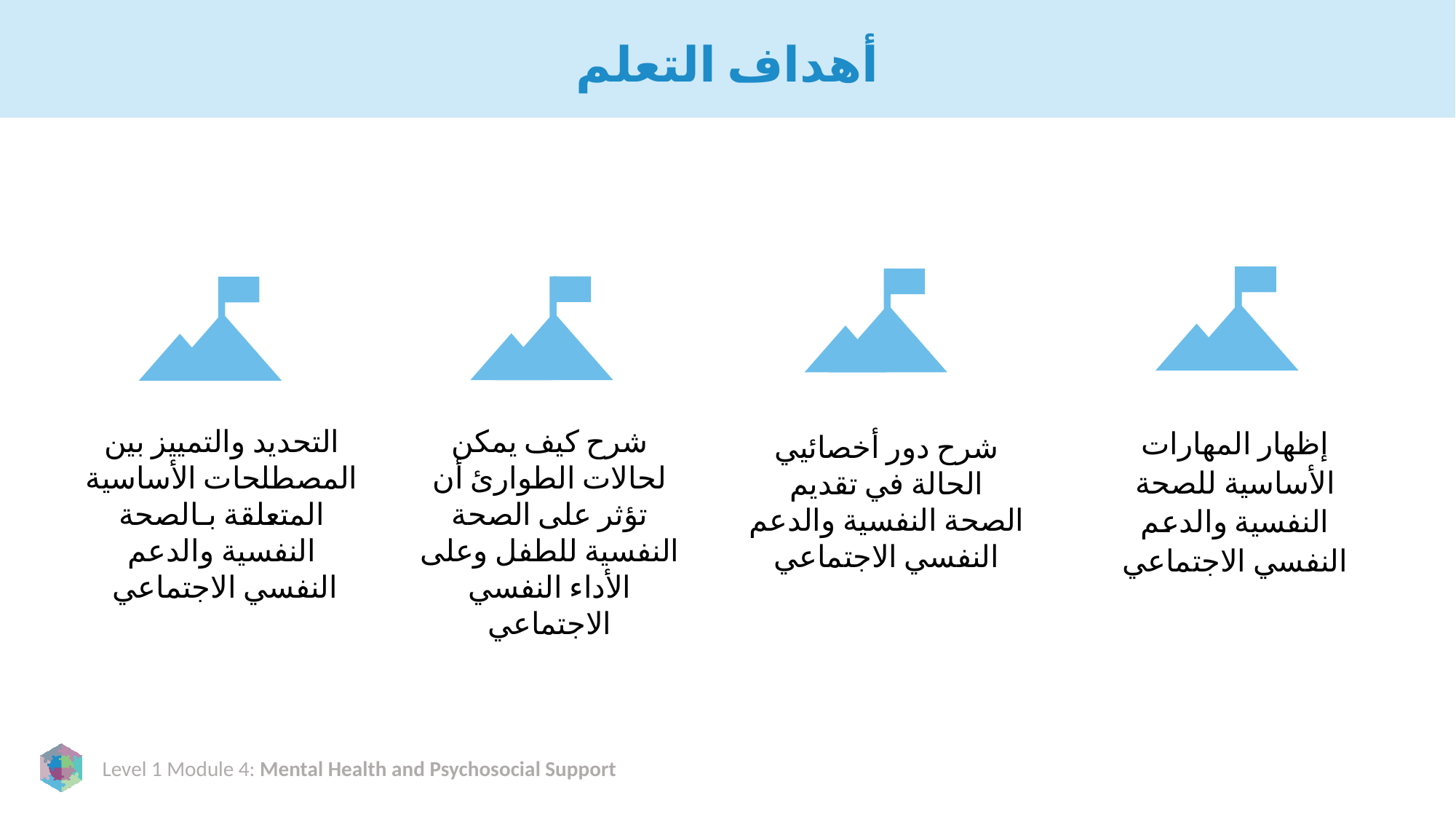

# أهداف التعلم

التحديد والتمييز بين المصطلحات الأساسية المتعلقة بـالصحة النفسية والدعم النفسي الاجتماعي
شرح كيف يمكن لحالات الطوارئ أن تؤثر على الصحة النفسية للطفل وعلى الأداء النفسي الاجتماعي
إظهار المهارات الأساسية للصحة النفسية والدعم النفسي الاجتماعي
شرح دور أخصائيي الحالة في تقديم الصحة النفسية والدعم النفسي الاجتماعي